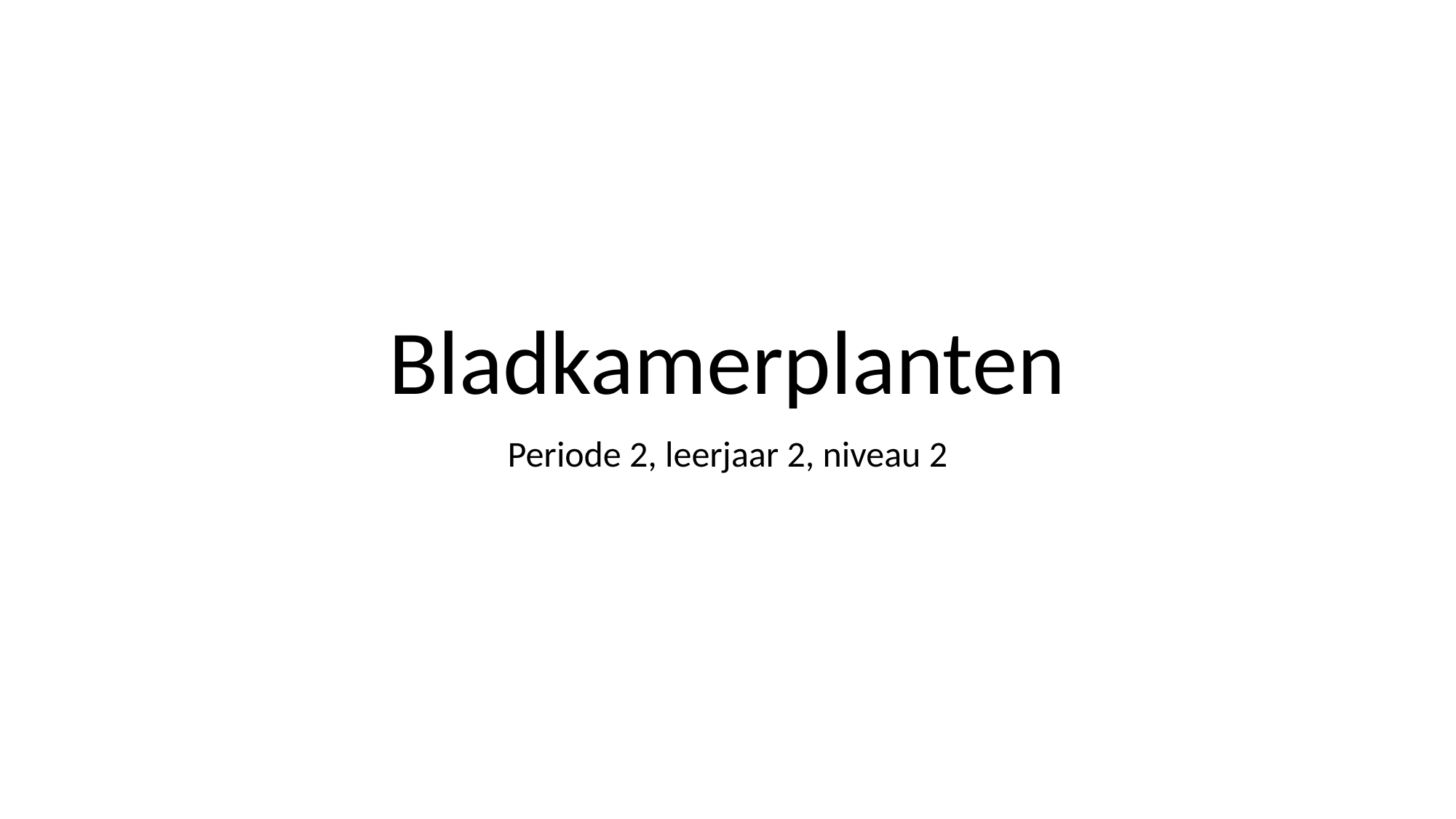

# Bladkamerplanten
Periode 2, leerjaar 2, niveau 2